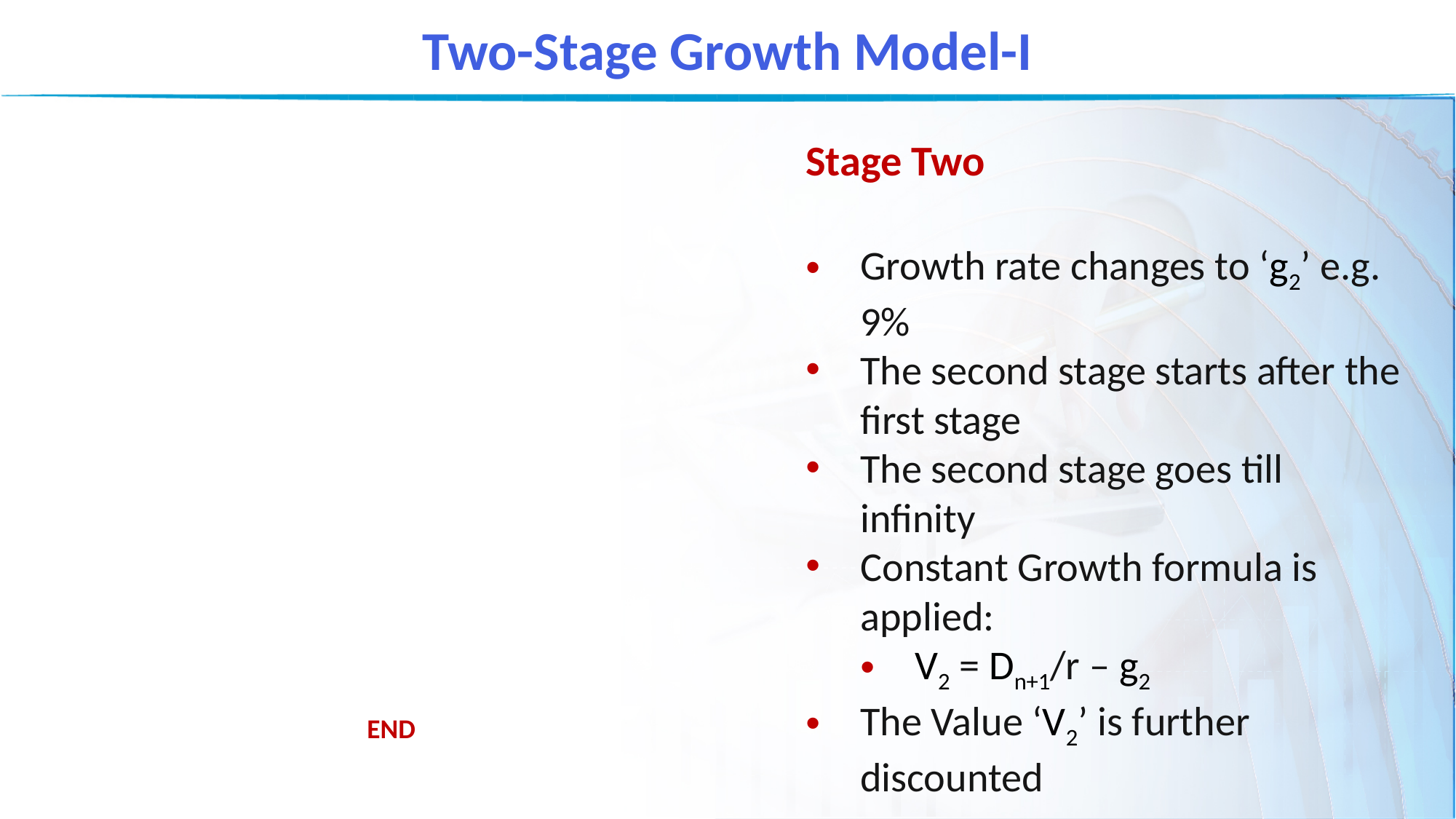

Two-Stage Growth Model-I
Stage Two

Growth rate changes to ‘g2’ e.g. 9%
The second stage starts after the first stage
The second stage goes till infinity
Constant Growth formula is applied:
V2 = Dn+1/r – g2
The Value ‘V2’ is further discounted

END